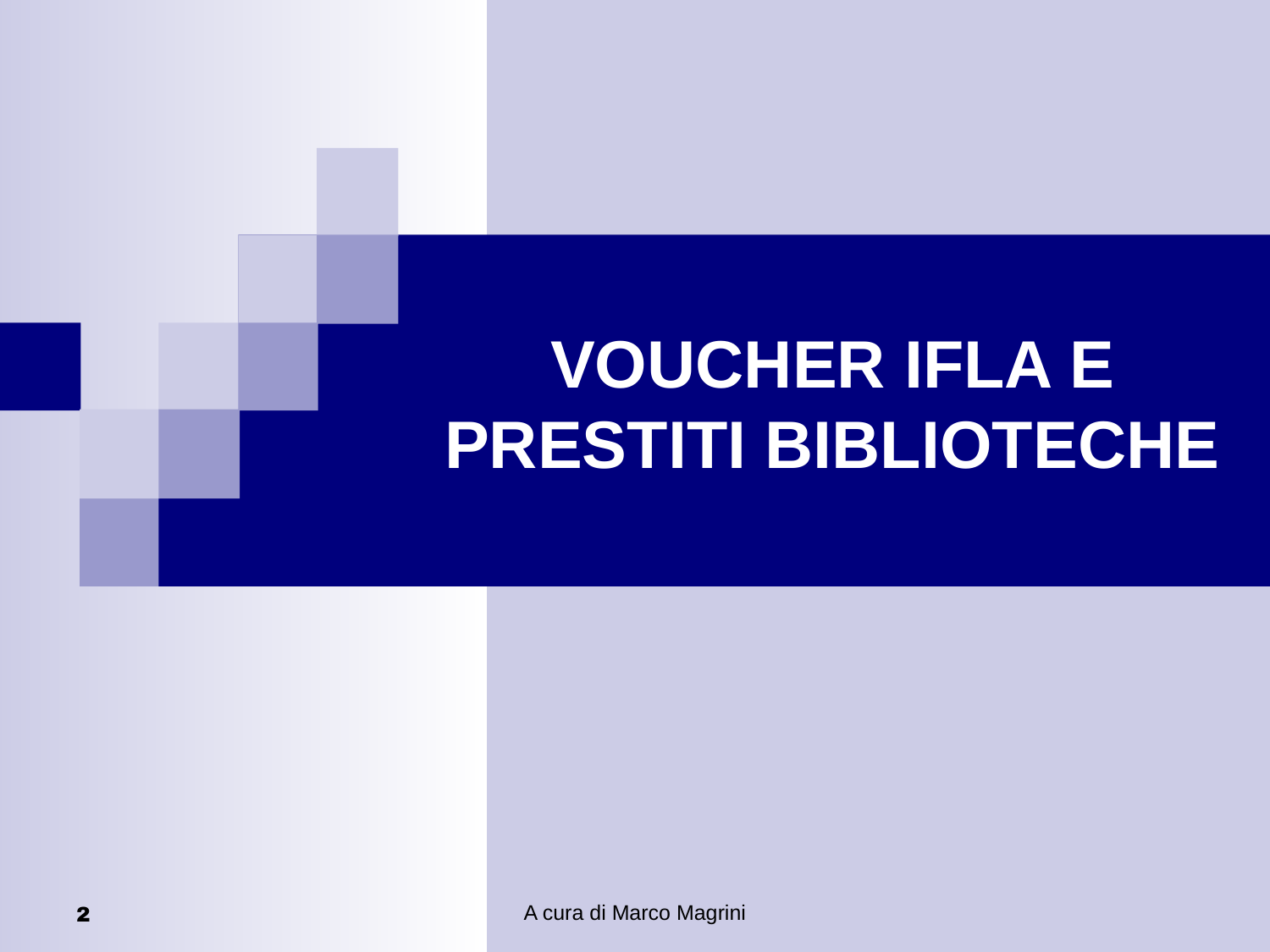

# VOUCHER IFLA E PRESTITI BIBLIOTECHE
2
A cura di Marco Magrini